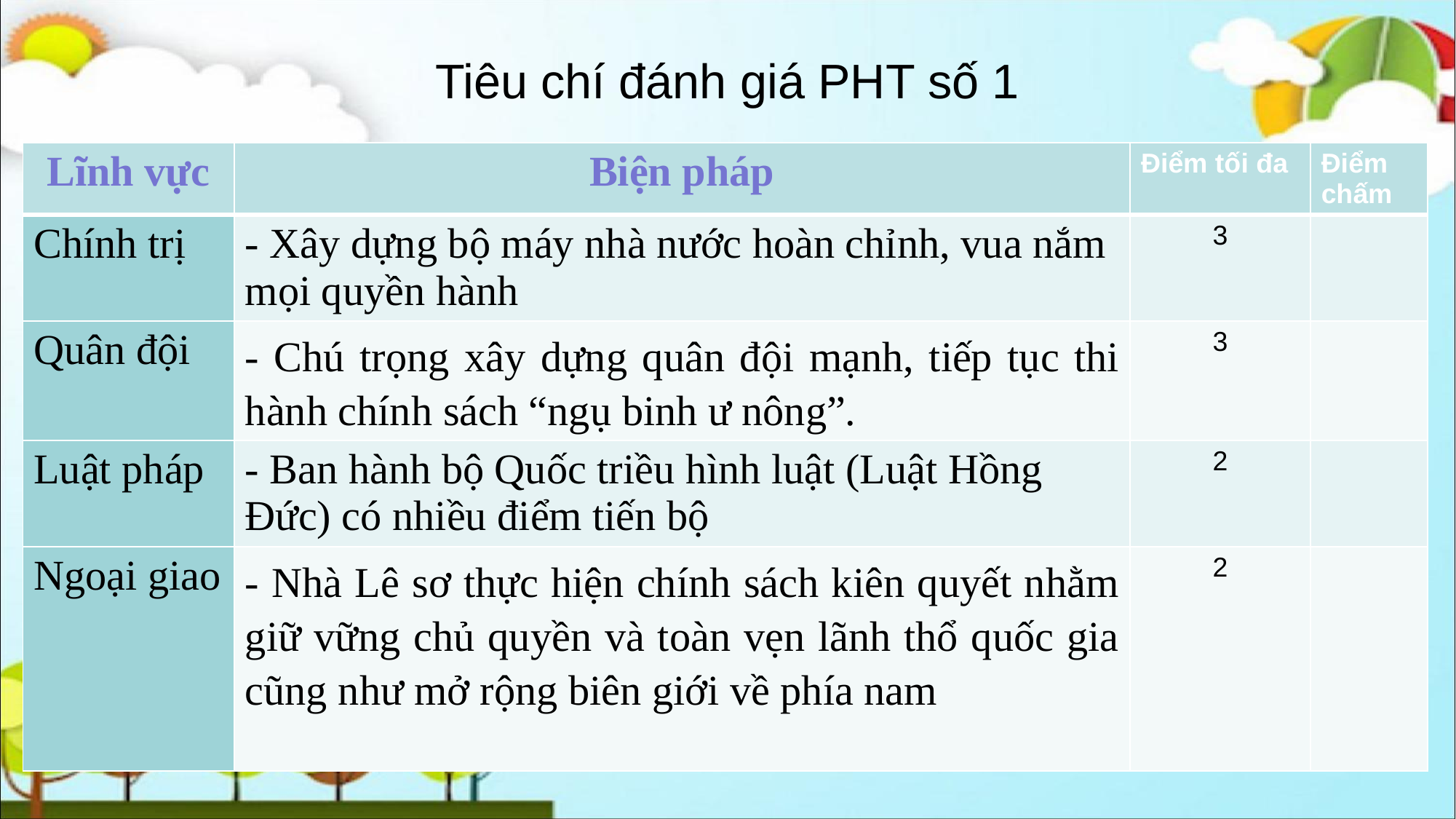

# Tiêu chí đánh giá PHT số 1
| Lĩnh vực | Biện pháp | Điểm tối đa | Điểm chấm |
| --- | --- | --- | --- |
| Chính trị | - Xây dựng bộ máy nhà nước hoàn chỉnh, vua nắm mọi quyền hành | 3 |  |
| Quân đội | - Chú trọng xây dựng quân đội mạnh, tiếp tục thi hành chính sách “ngụ binh ư nông”. | 3 |  |
| Luật pháp | - Ban hành bộ Quốc triều hình luật (Luật Hồng Đức) có nhiều điểm tiến bộ | 2 |  |
| Ngoại giao | - Nhà Lê sơ thực hiện chính sách kiên quyết nhằm giữ vững chủ quyền và toàn vẹn lãnh thổ quốc gia cũng như mở rộng biên giới về phía nam | 2 |  |